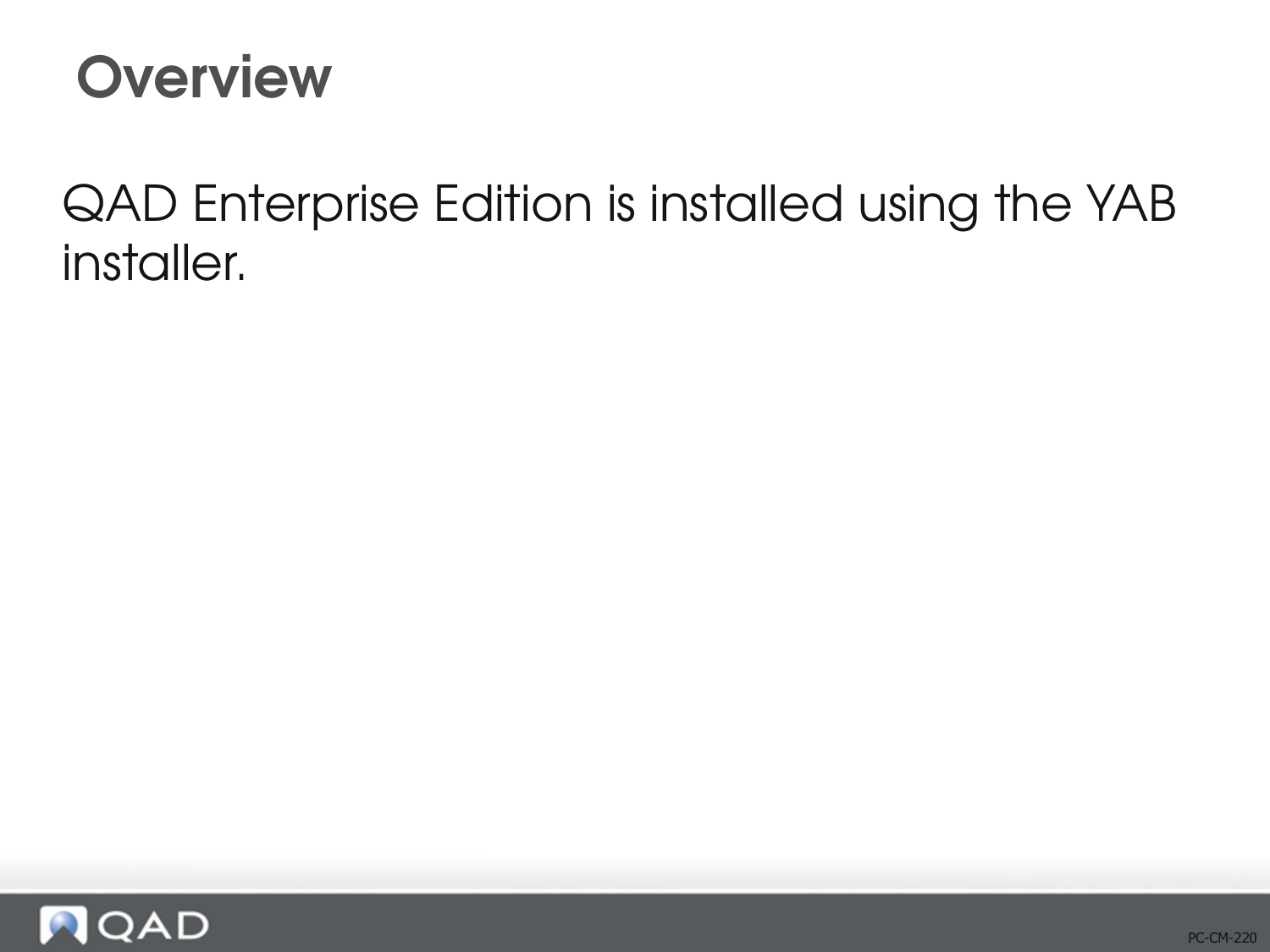

# Overview
QAD Enterprise Edition is installed using the YAB installer.
PC-CM-220